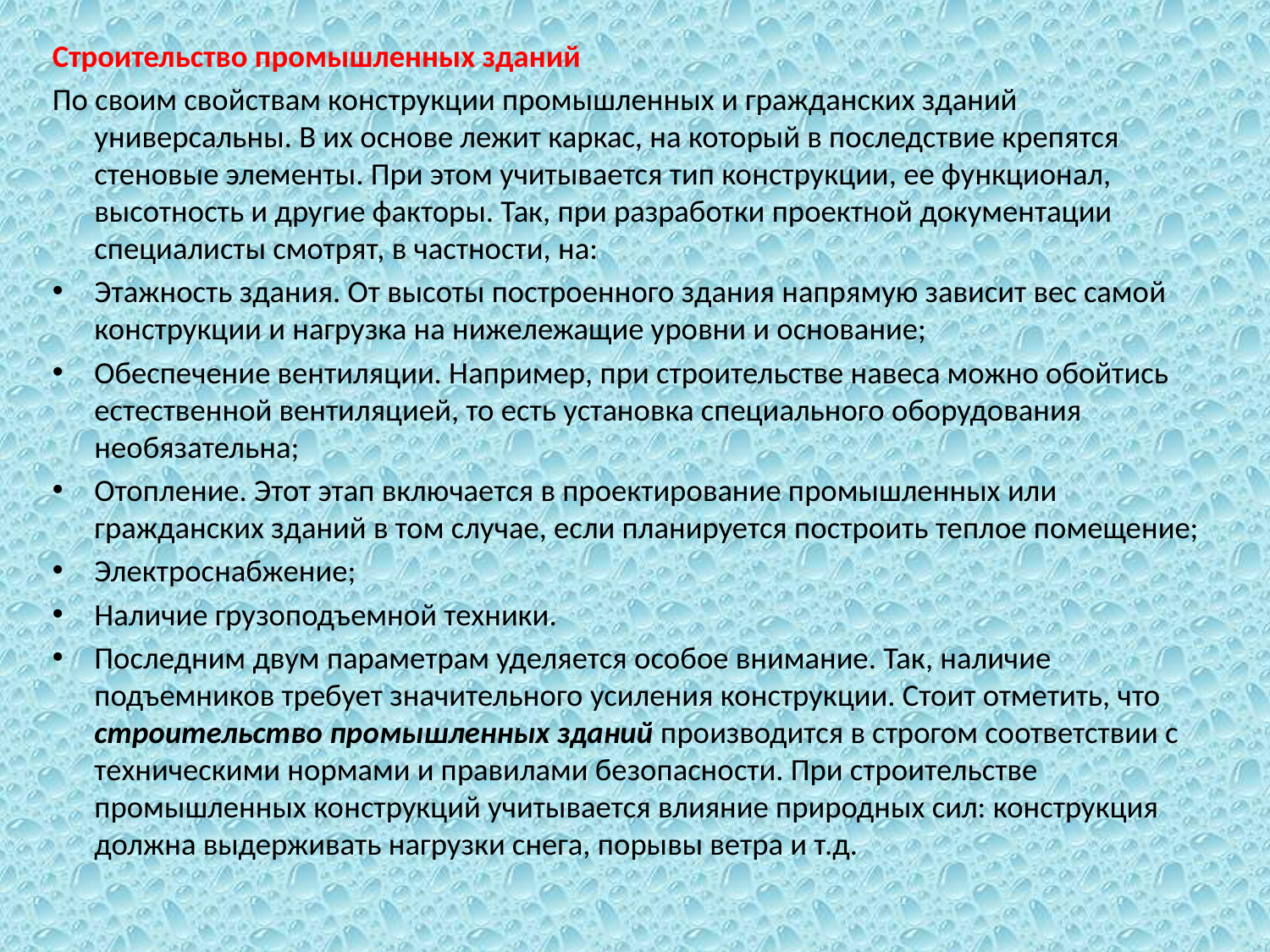

Строительство промышленных зданий
По своим свойствам конструкции промышленных и гражданских зданий универсальны. В их основе лежит каркас, на который в последствие крепятся стеновые элементы. При этом учитывается тип конструкции, ее функционал, высотность и другие факторы. Так, при разработки проектной документации специалисты смотрят, в частности, на:
Этажность здания. От высоты построенного здания напрямую зависит вес самой конструкции и нагрузка на нижележащие уровни и основание;
Обеспечение вентиляции. Например, при строительстве навеса можно обойтись естественной вентиляцией, то есть установка специального оборудования необязательна;
Отопление. Этот этап включается в проектирование промышленных или гражданских зданий в том случае, если планируется построить теплое помещение;
Электроснабжение;
Наличие грузоподъемной техники.
Последним двум параметрам уделяется особое внимание. Так, наличие подъемников требует значительного усиления конструкции. Стоит отметить, что строительство промышленных зданий производится в строгом соответствии с техническими нормами и правилами безопасности. При строительстве промышленных конструкций учитывается влияние природных сил: конструкция должна выдерживать нагрузки снега, порывы ветра и т.д.